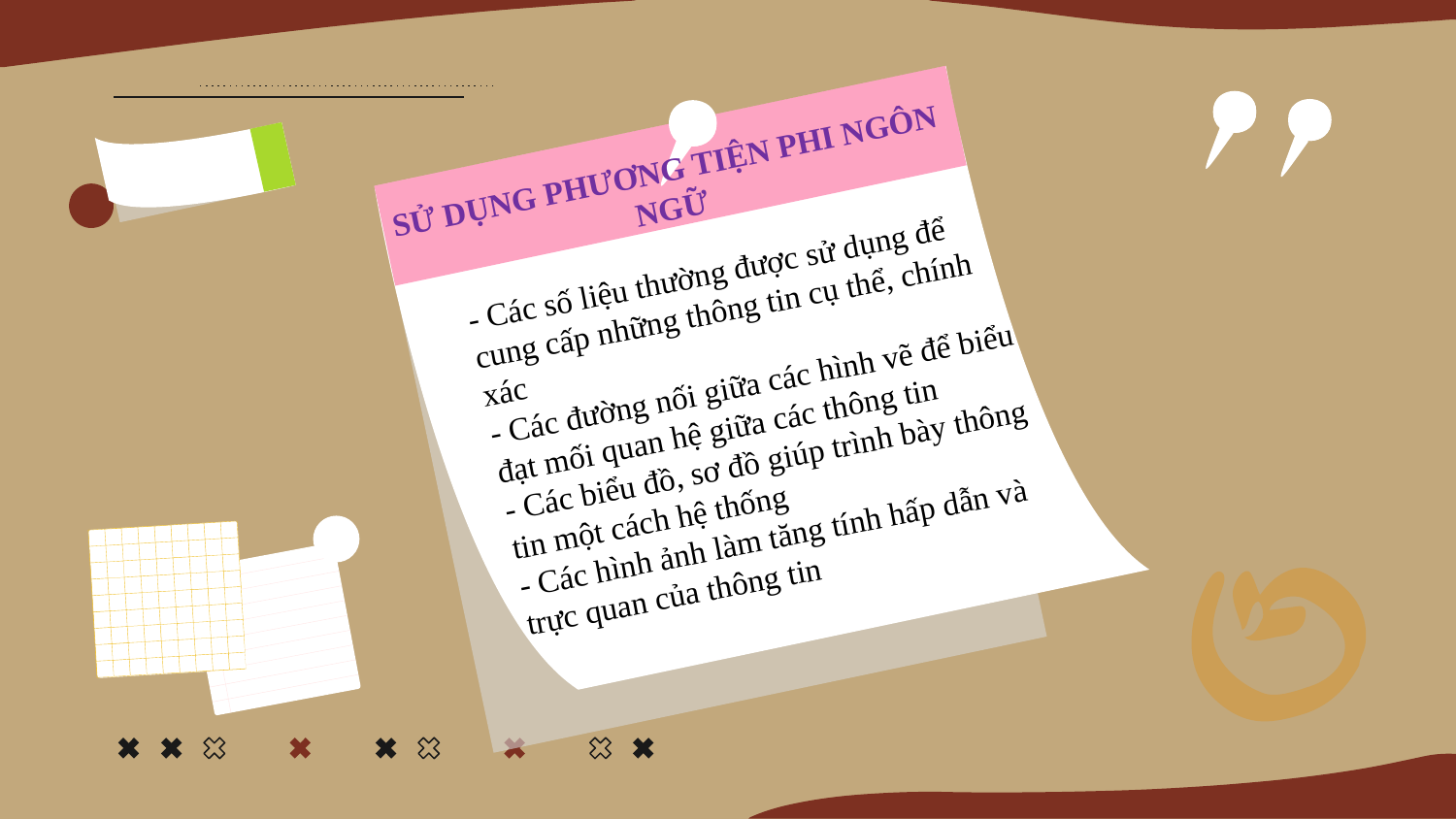

# SỬ DỤNG PHƯƠNG TIỆN PHI NGÔN NGỮ
- Các số liệu thường được sử dụng để cung cấp những thông tin cụ thể, chính xác
- Các đường nối giữa các hình vẽ để biểu đạt mối quan hệ giữa các thông tin
- Các biểu đồ, sơ đồ giúp trình bày thông tin một cách hệ thống
- Các hình ảnh làm tăng tính hấp dẫn và trực quan của thông tin